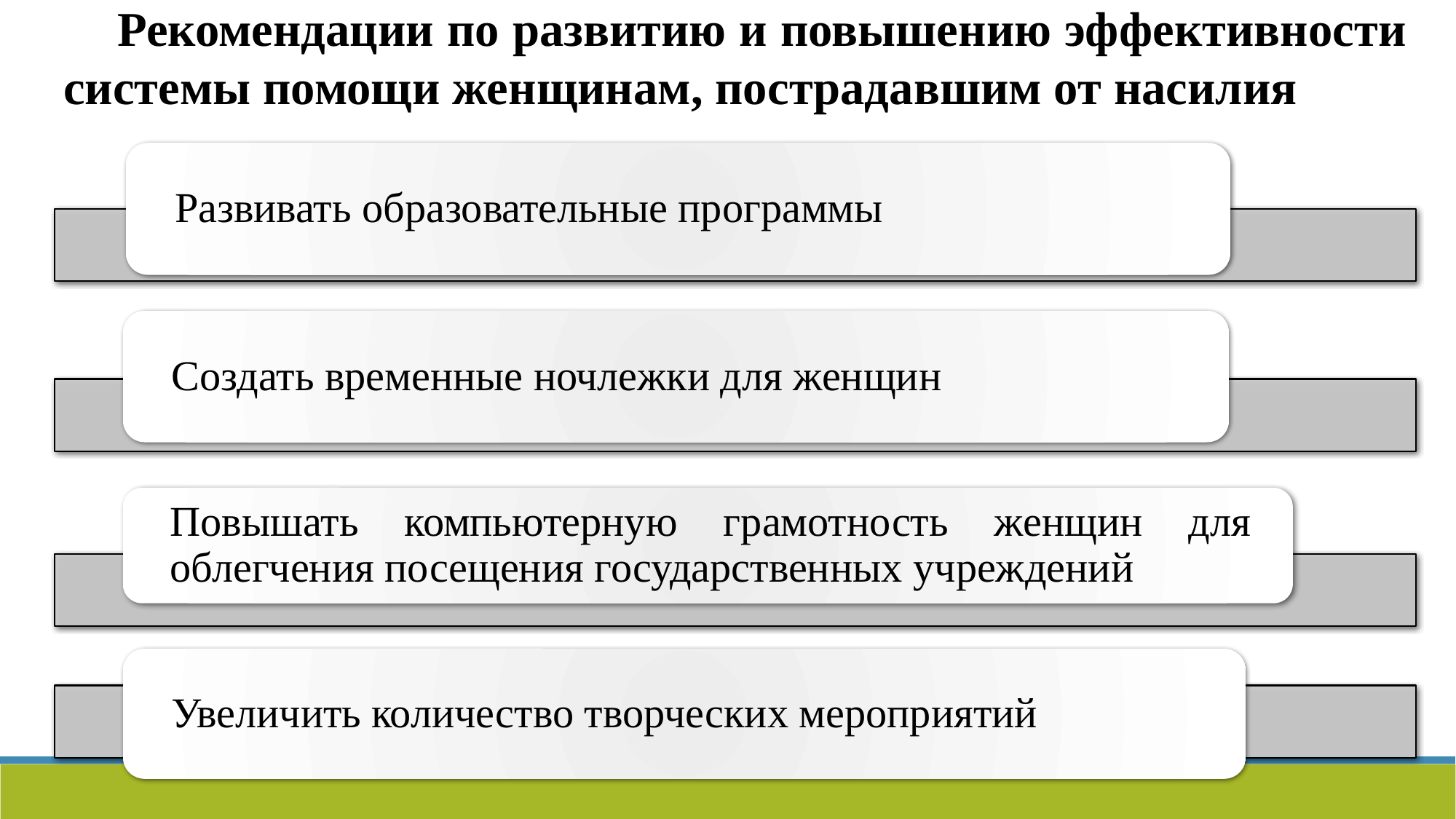

Рекомендации по развитию и повышению эффективности системы помощи женщинам, пострадавшим от насилия
Развивать образовательные программы
Создать временные ночлежки для женщин
Повышать компьютерную грамотность женщин для облегчения посещения государственных учреждений
Увеличить количество творческих мероприятий